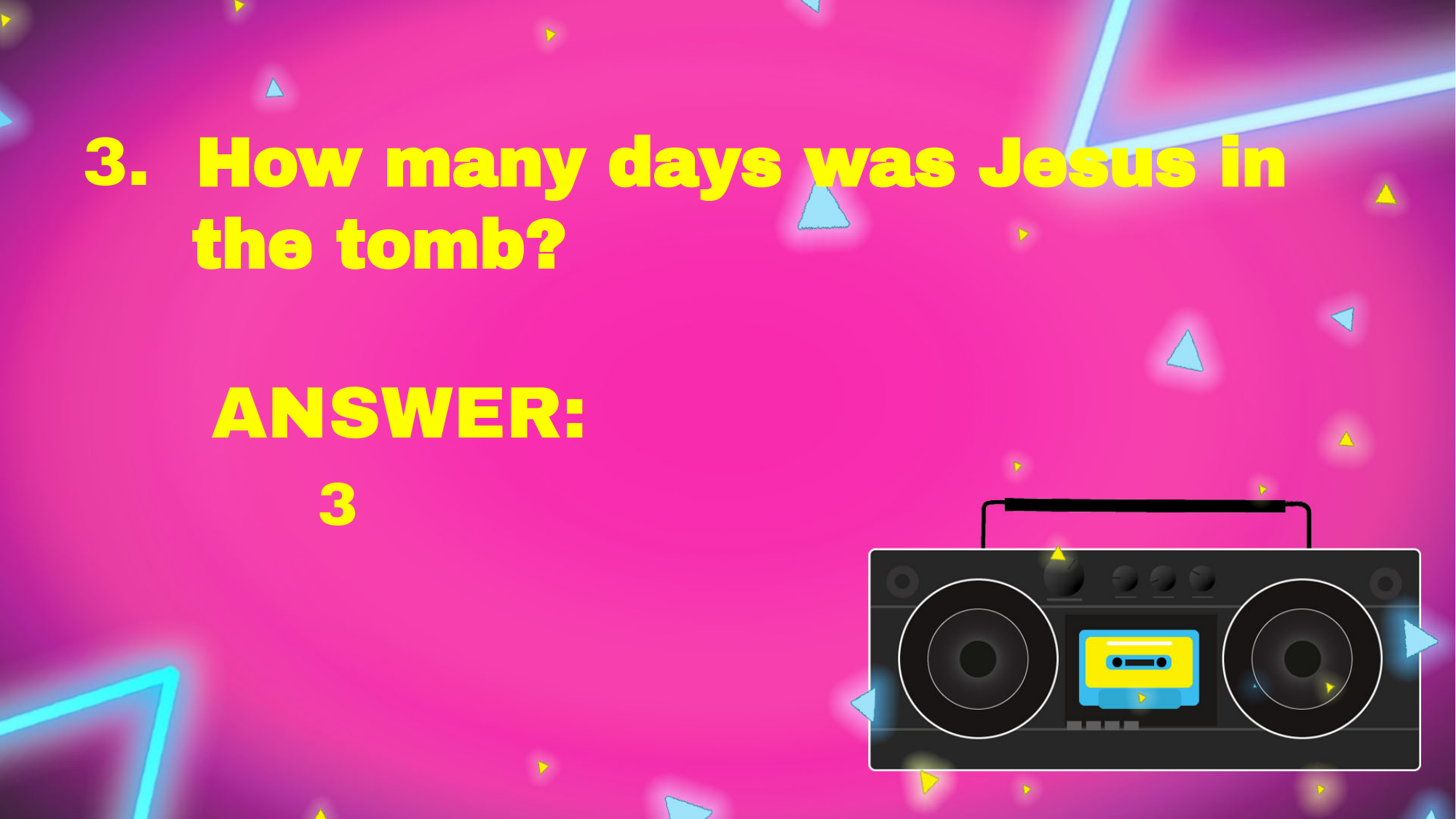

3.  How many days was Jesus in
	the tomb?
ANSWER:
3